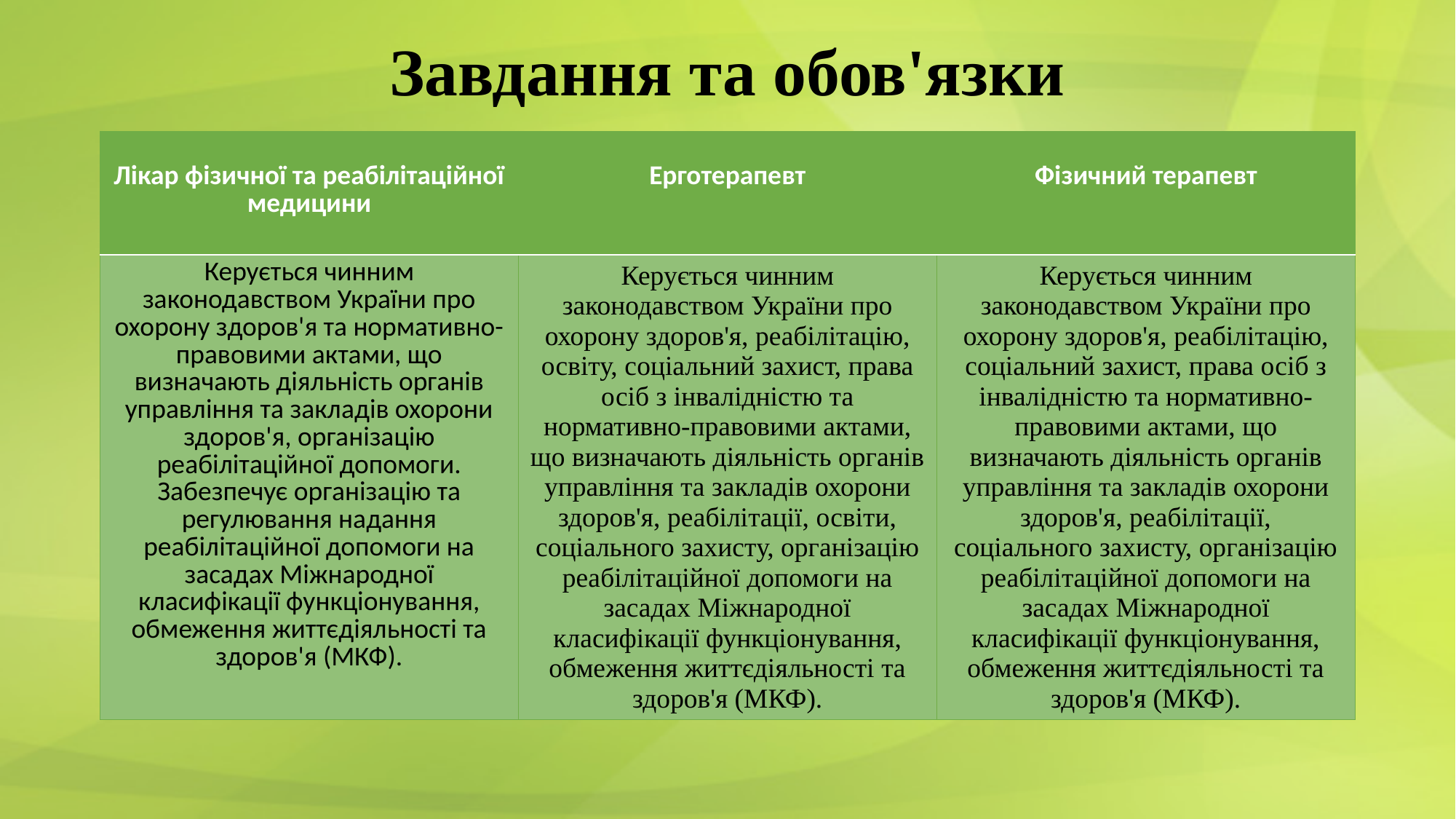

# Завдання та обов'язки
| Лікар фізичної та реабілітаційної медицини | Ерготерапевт | Фізичний терапевт |
| --- | --- | --- |
| Керується чинним законодавством України про охорону здоров'я та нормативно-правовими актами, що визначають діяльність органів управління та закладів охорони здоров'я, організацію реабілітаційної допомоги. Забезпечує організацію та регулювання надання реабілітаційної допомоги на засадах Міжнародної класифікації функціонування, обмеження життєдіяльності та здоров'я (МКФ). | Керується чинним законодавством України про охорону здоров'я, реабілітацію, освіту, соціальний захист, права осіб з інвалідністю та нормативно-правовими актами, що визначають діяльність органів управління та закладів охорони здоров'я, реабілітації, освіти, соціального захисту, організацію реабілітаційної допомоги на засадах Міжнародної класифікації функціонування, обмеження життєдіяльності та здоров'я (МКФ). | Керується чинним законодавством України про охорону здоров'я, реабілітацію, соціальний захист, права осіб з інвалідністю та нормативно-правовими актами, що визначають діяльність органів управління та закладів охорони здоров'я, реабілітації, соціального захисту, організацію реабілітаційної допомоги на засадах Міжнародної класифікації функціонування, обмеження життєдіяльності та здоров'я (МКФ). |